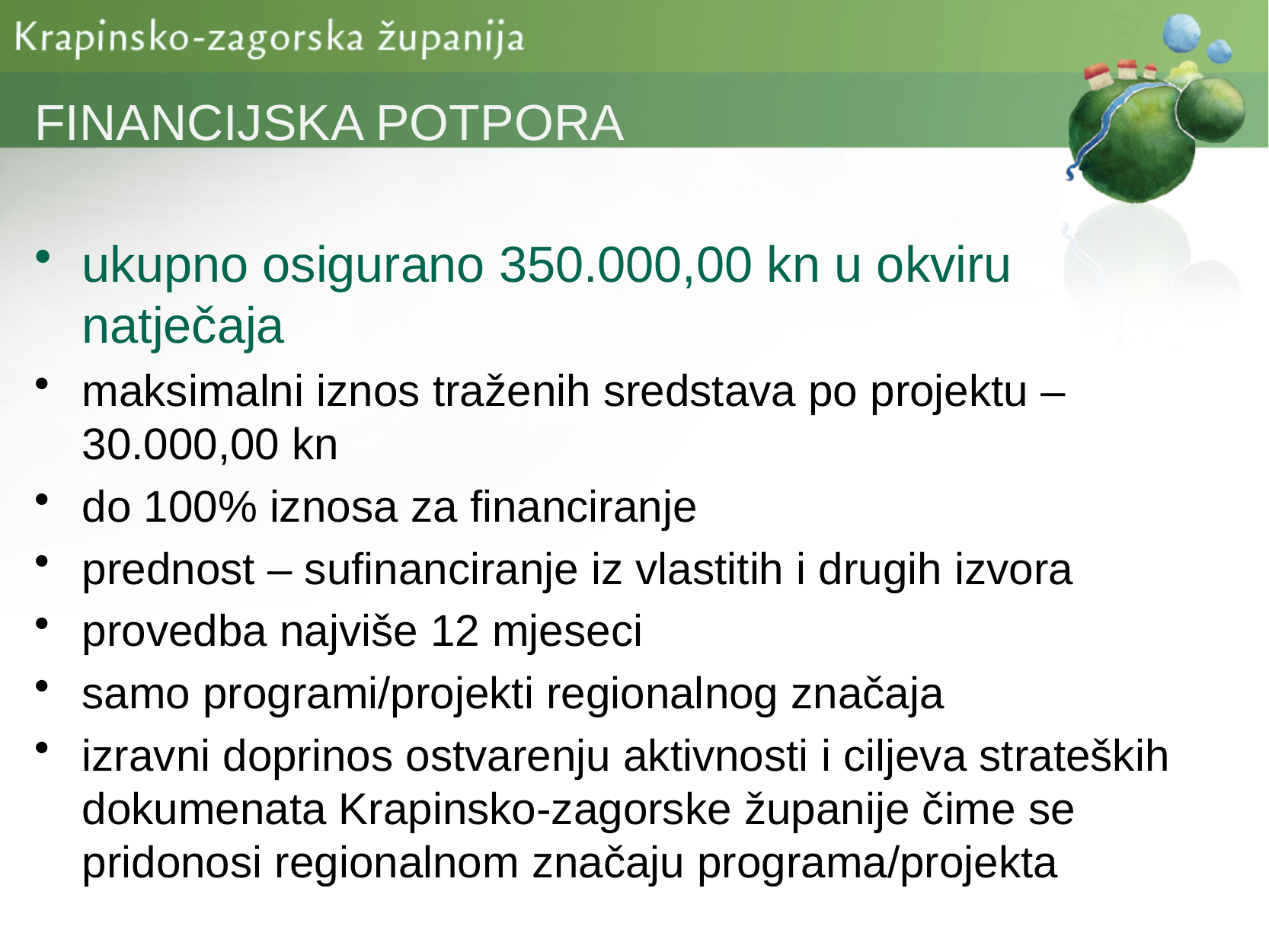

FINANCIJSKA POTPORA

ukupno osigurano 350.000,00 kn u okviru natječaja
maksimalni iznos traženih sredstava po projektu – 30.000,00 kn
do 100% iznosa za financiranje
prednost – sufinanciranje iz vlastitih i drugih izvora
provedba najviše 12 mjeseci
samo programi/projekti regionalnog značaja
izravni doprinos ostvarenju aktivnosti i ciljeva strateških dokumenata Krapinsko-zagorske županije čime se pridonosi regionalnom značaju programa/projekta